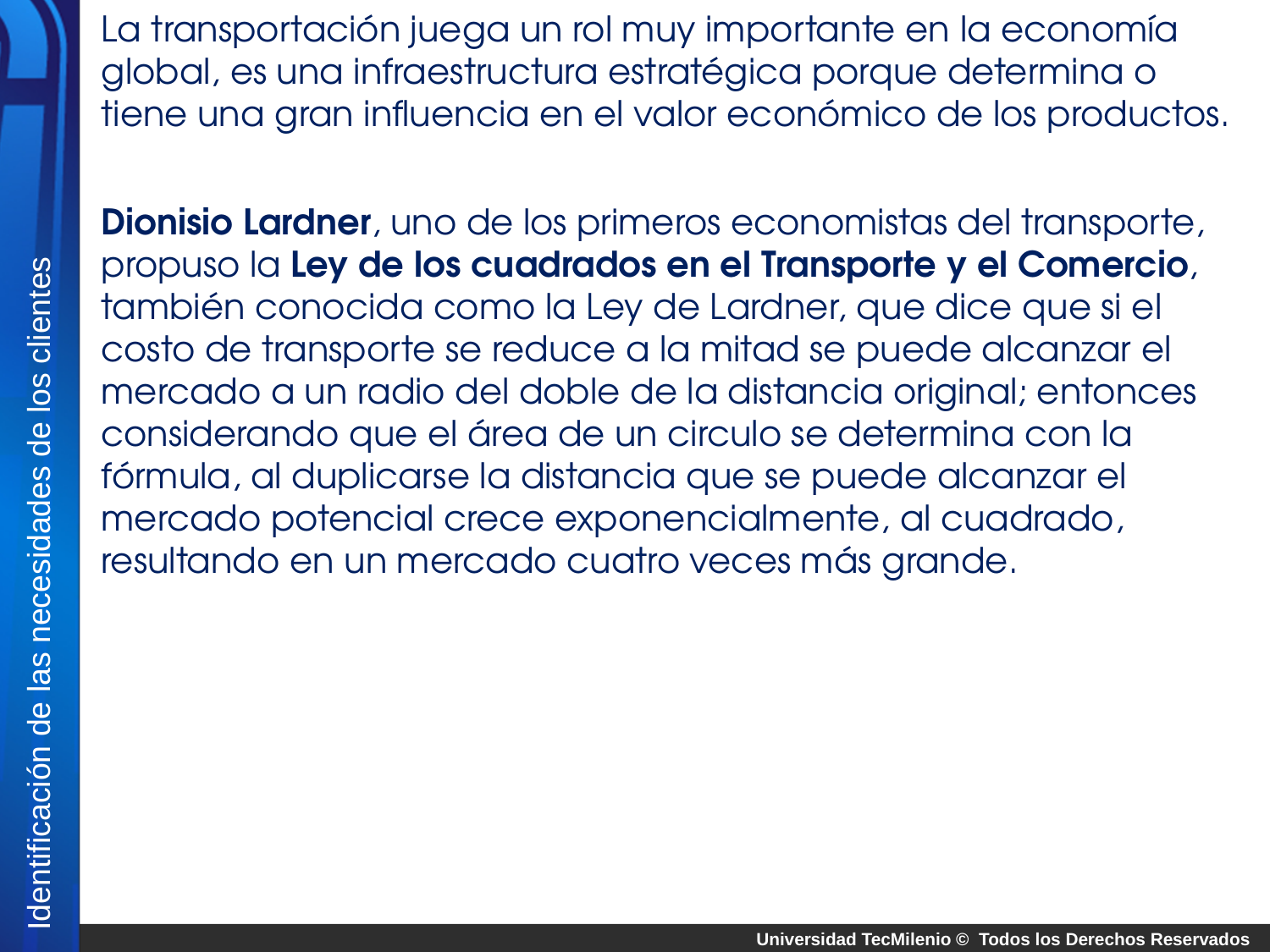

La transportación juega un rol muy importante en la economía global, es una infraestructura estratégica porque determina o tiene una gran influencia en el valor económico de los productos.

Dionisio Lardner, uno de los primeros economistas del transporte, propuso la Ley de los cuadrados en el Transporte y el Comercio, también conocida como la Ley de Lardner, que dice que si el costo de transporte se reduce a la mitad se puede alcanzar el mercado a un radio del doble de la distancia original; entonces considerando que el área de un circulo se determina con la fórmula, al duplicarse la distancia que se puede alcanzar el mercado potencial crece exponencialmente, al cuadrado,  resultando en un mercado cuatro veces más grande.

Identificación de las necesidades de los clientes